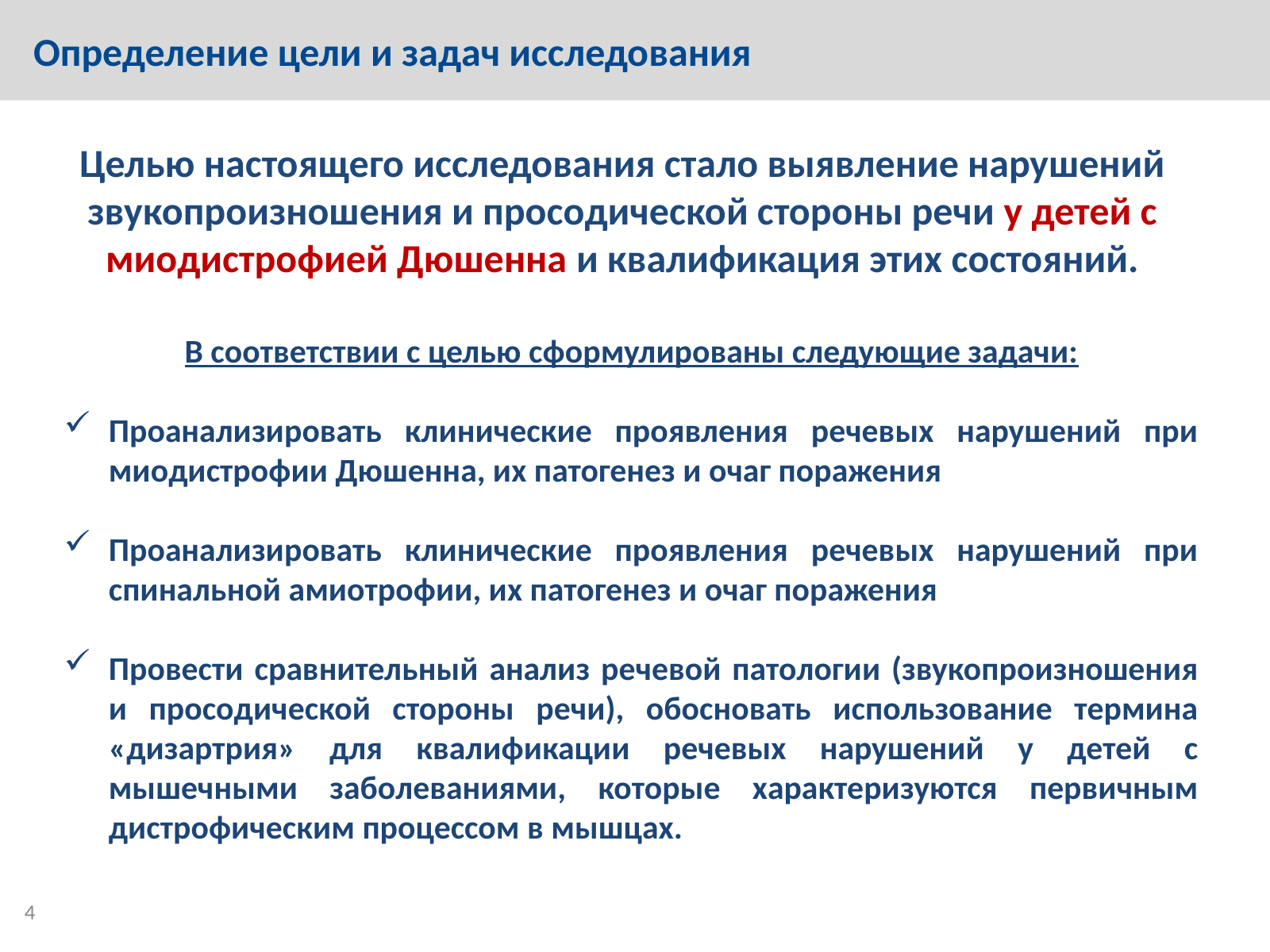

# Определение цели и задач исследования

Целью настоящего исследования стало выявление нарушений звукопроизношения и просодической стороны речи у детей с миодистрофией Дюшенна и квалификация этих состояний.
В соответствии с целью сформулированы следующие задачи:

Проанализировать клинические проявления речевых нарушений при миодистрофии Дюшенна, их патогенез и очаг поражения

Проанализировать клинические проявления речевых нарушений при спинальной амиотрофии, их патогенез и очаг поражения

Провести сравнительный анализ речевой патологии (звукопроизношения и просодической стороны речи), обосновать использование термина «дизартрия» для квалификации речевых нарушений у детей с мышечными заболеваниями, которые характеризуются первичным дистрофическим процессом в мышцах.
4